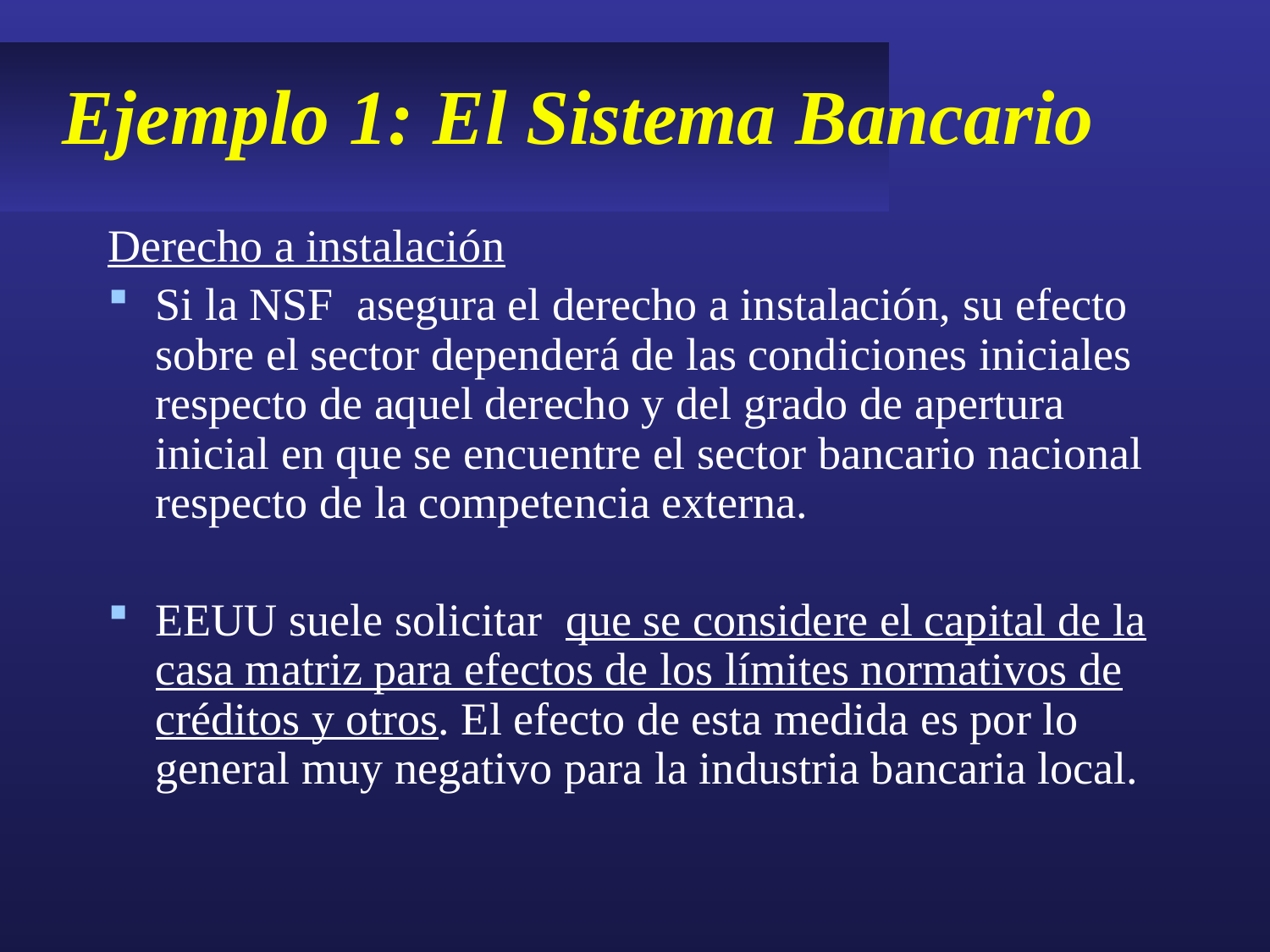

# Ejemplo 1: El Sistema Bancario

Derecho a instalación
Si la NSF  asegura el derecho a instalación, su efecto sobre el sector dependerá de las condiciones iniciales respecto de aquel derecho y del grado de apertura inicial en que se encuentre el sector bancario nacional respecto de la competencia externa.

EEUU suele solicitar  que se considere el capital de la casa matriz para efectos de los límites normativos de créditos y otros. El efecto de esta medida es por lo general muy negativo para la industria bancaria local.